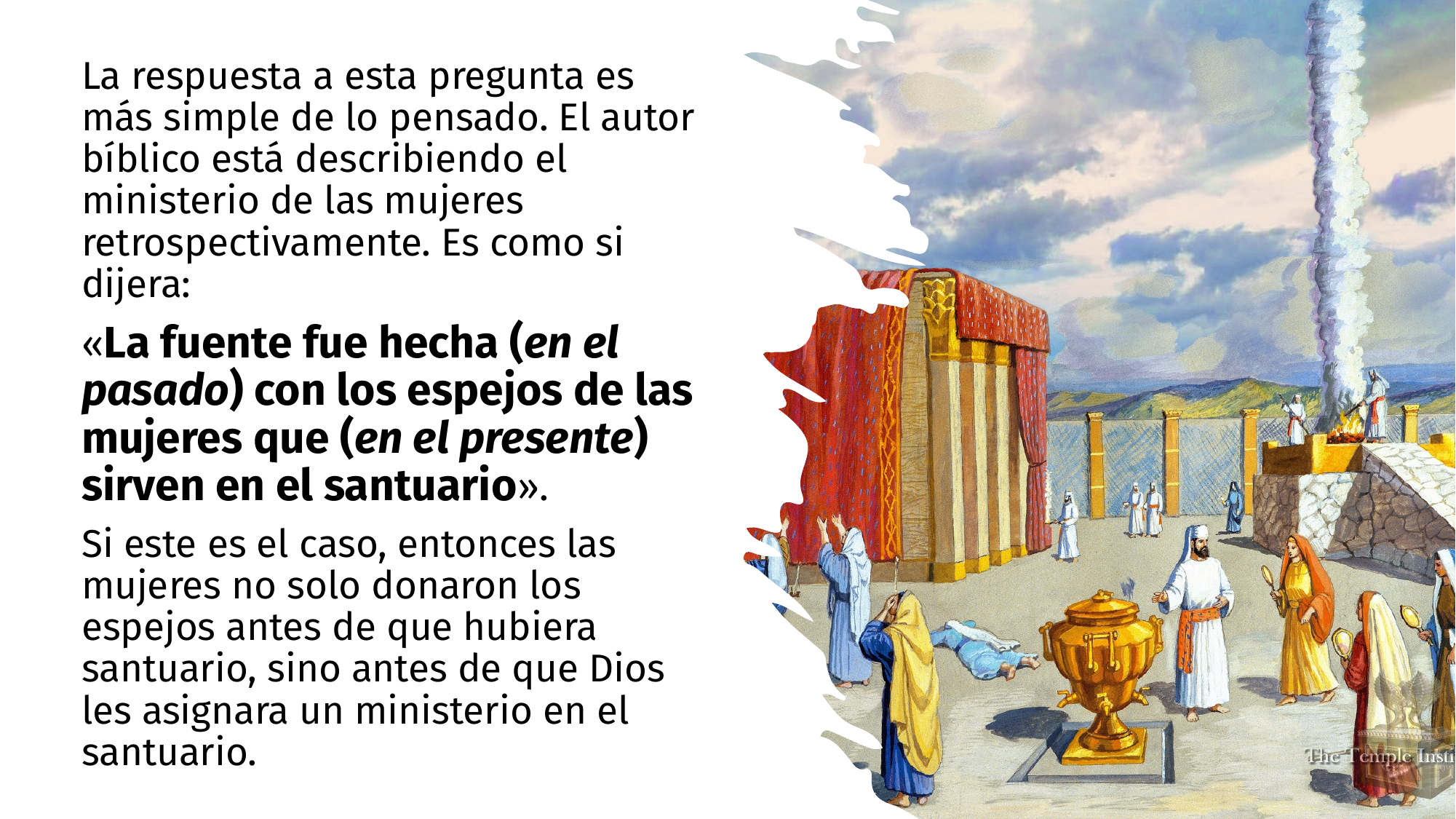

# La respuesta a esta pregunta es más simple de lo pensado. El autor bíblico está describiendo el ministerio de las mujeres retrospectivamente. Es como si dijera:
«La fuente fue hecha (en el pasado) con los espejos de las mujeres que (en el presente) sirven en el santuario».
Si este es el caso, entonces las mujeres no solo donaron los espejos antes de que hubiera santuario, sino antes de que Dios les asignara un ministerio en el santuario.